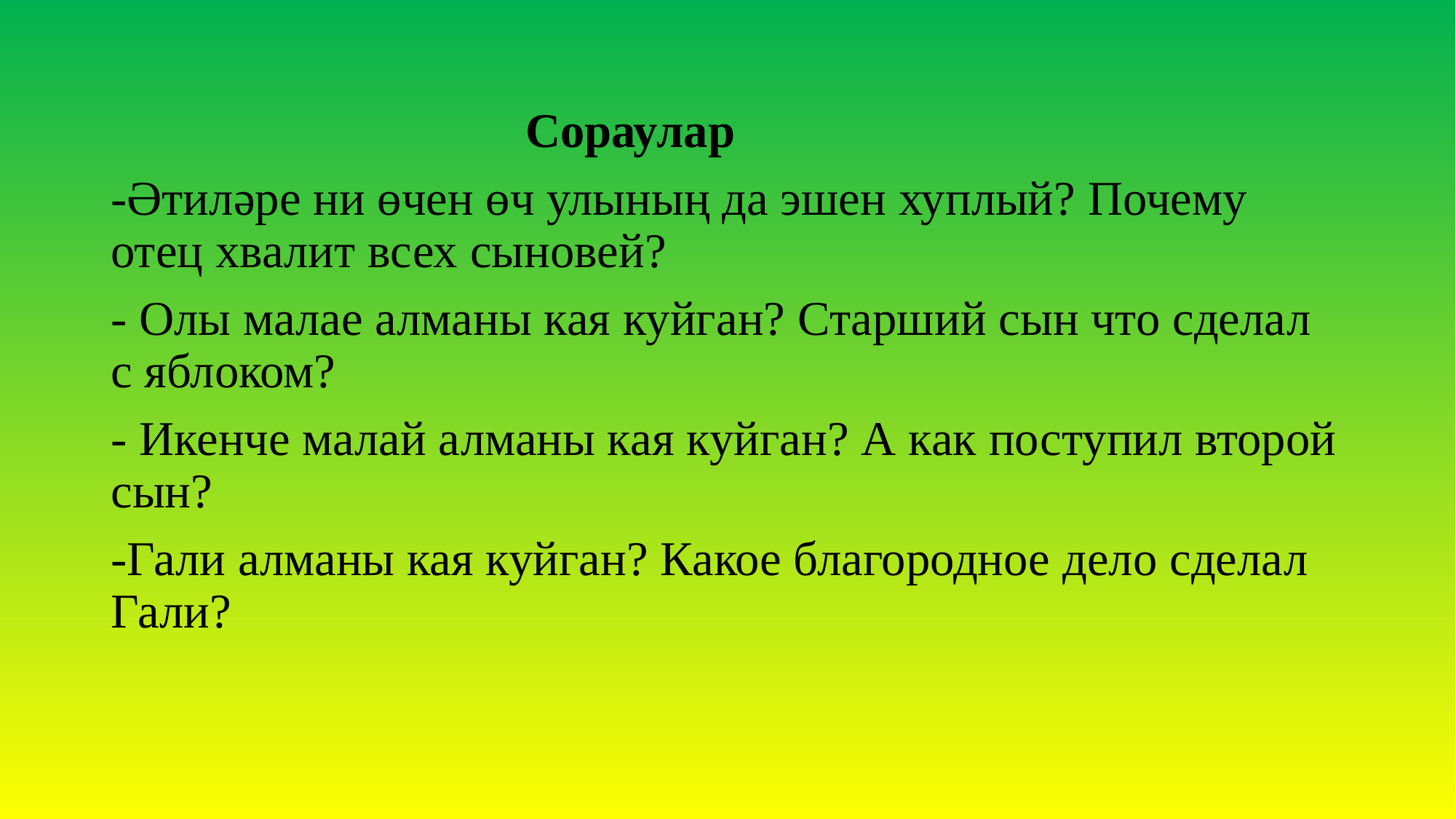

Сораулар
-Әтиләре ни өчен өч улының да эшен хуплый? Почему отец хвалит всех сыновей?
- Олы малае алманы кая куйган? Старший сын что сделал с яблоком?
- Икенче малай алманы кая куйган? А как поступил второй сын?
-Гали алманы кая куйган? Какое благородное дело сделал Гали?